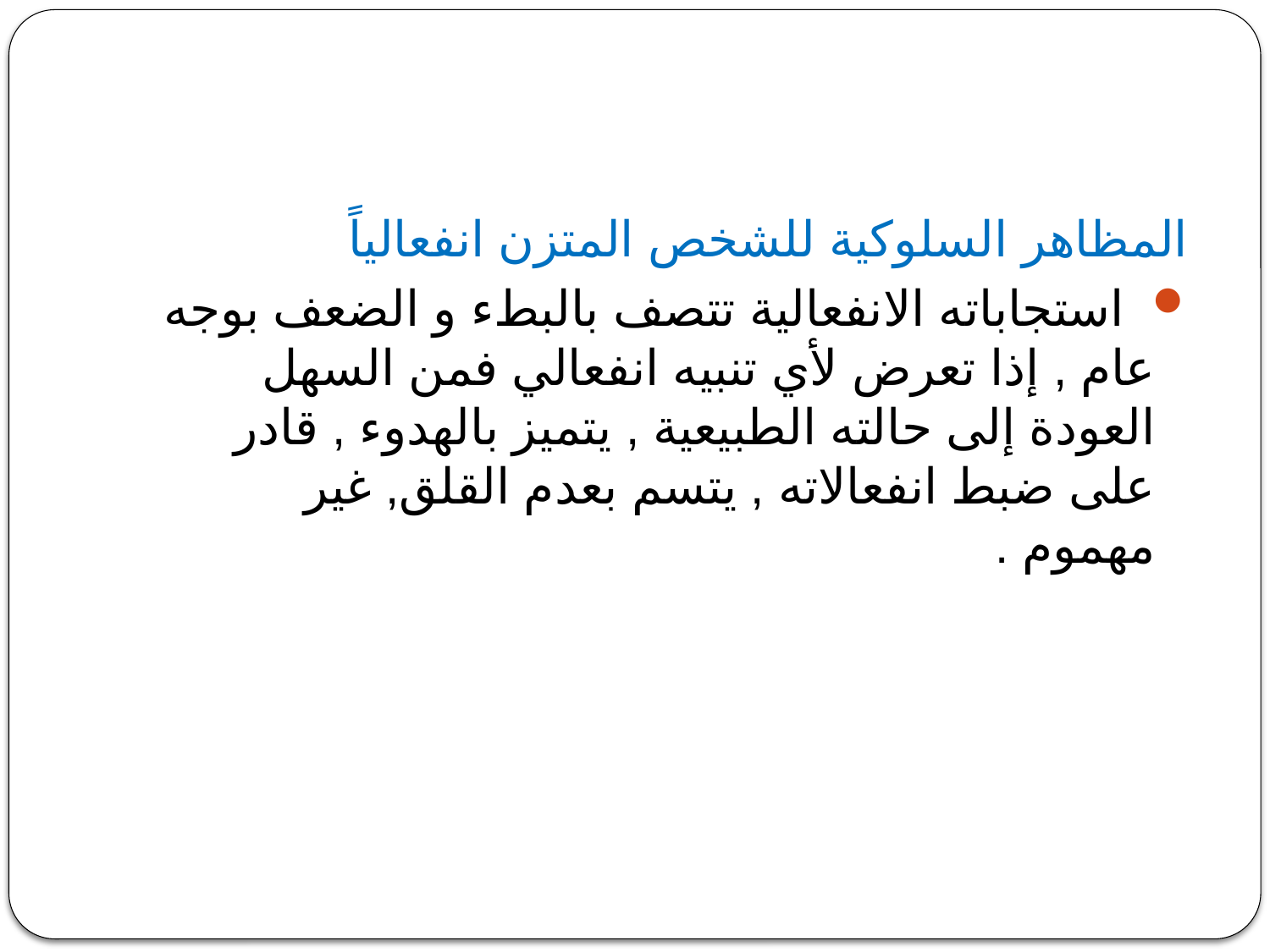

المظاهر السلوكية للشخص المتزن انفعالياً
  استجاباته الانفعالية تتصف بالبطء و الضعف بوجه عام , إذا تعرض لأي تنبيه انفعالي فمن السهل العودة إلى حالته الطبيعية , يتميز بالهدوء , قادر على ضبط انفعالاته , يتسم بعدم القلق, غير مهموم .